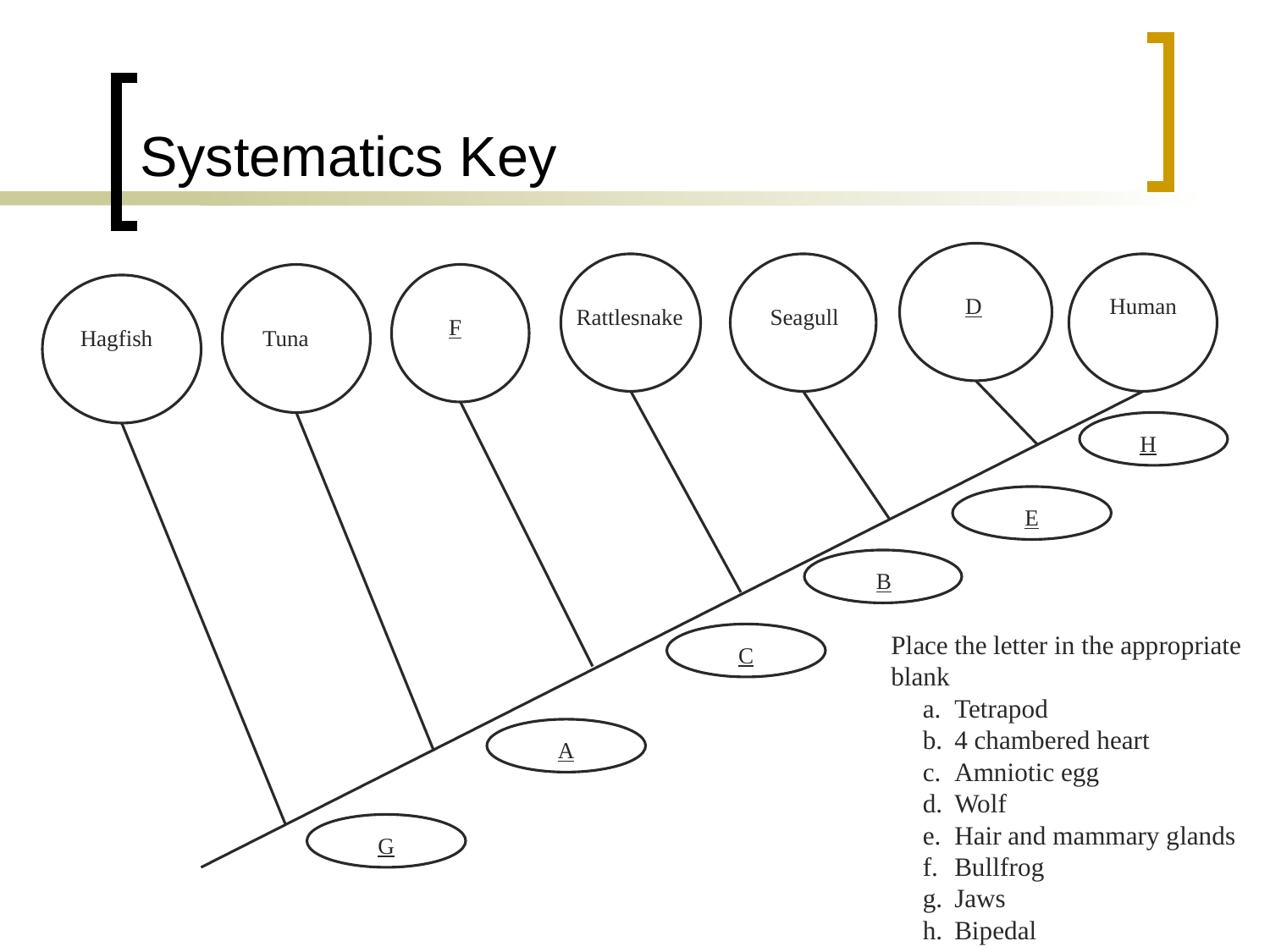

Systematics Key

D

Human

Rattlesnake

Seagull

F

Hagfish

Tuna

H

E

B
	Place the letter in the appropriate blank
Tetrapod
4 chambered heart
Amniotic egg
Wolf
Hair and mammary glands
Bullfrog
Jaws
Bipedal

C

A

G